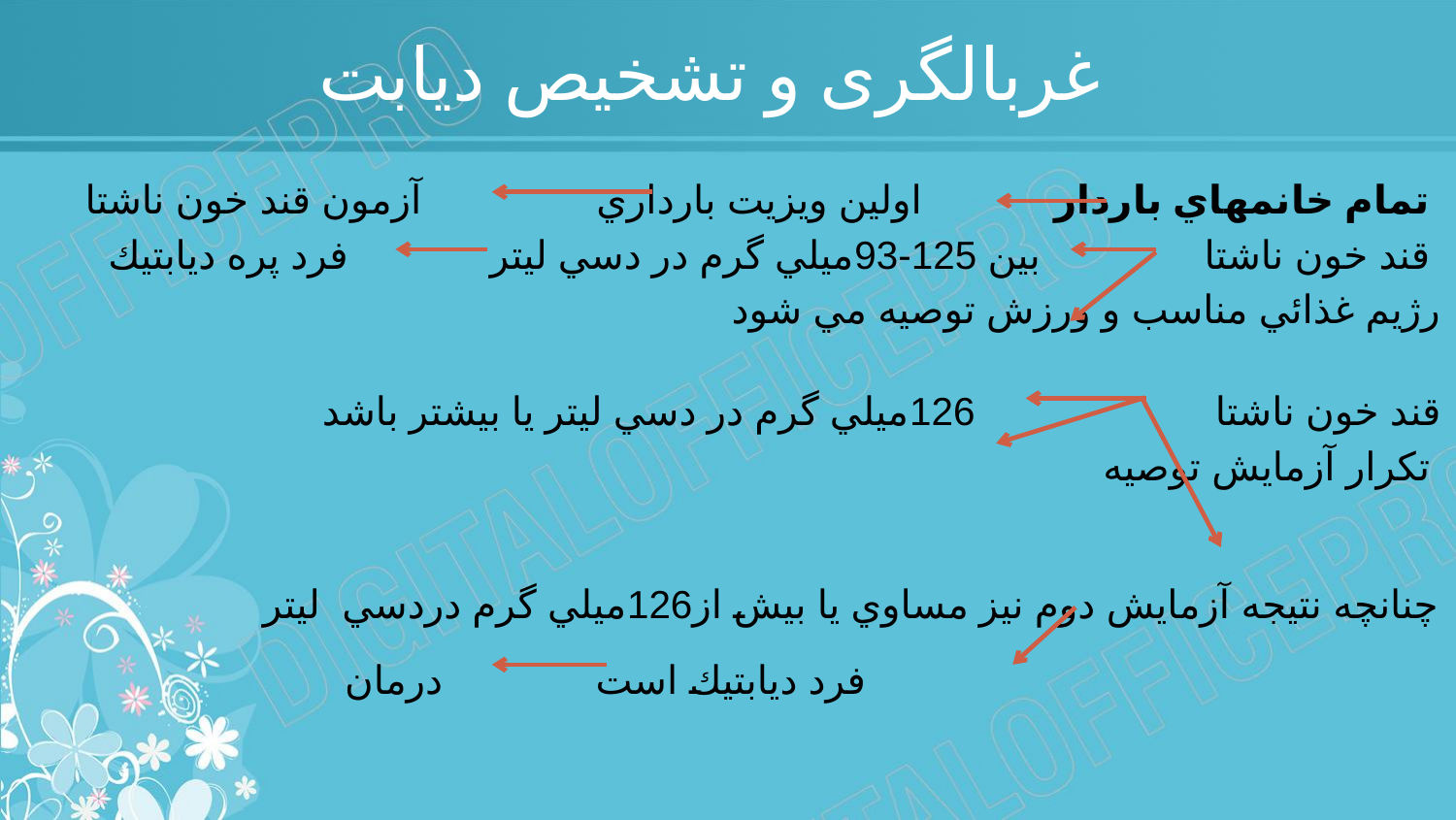

# غربالگری و تشخیص دیابت
 تمام خانمهاي باردار            اولين ويزيت بارداري                آزمون قند خون ناشتا
 قند خون ناشتا               بين 125-93ميلي گرم در دسي ليتر             فرد پره ديابتيك
                               رژيم غذائي مناسب و ورزش توصيه مي شود
قند خون ناشتا                      126ميلي گرم در دسي ليتر يا بيشتر باشد
                                      تكرار آزمايش توصيه

چنانچه نتيجه آزمايش دوم نيز مساوي يا بيش از126ميلي گرم دردسي  ليتر                                              فرد ديابتيك است              درمان